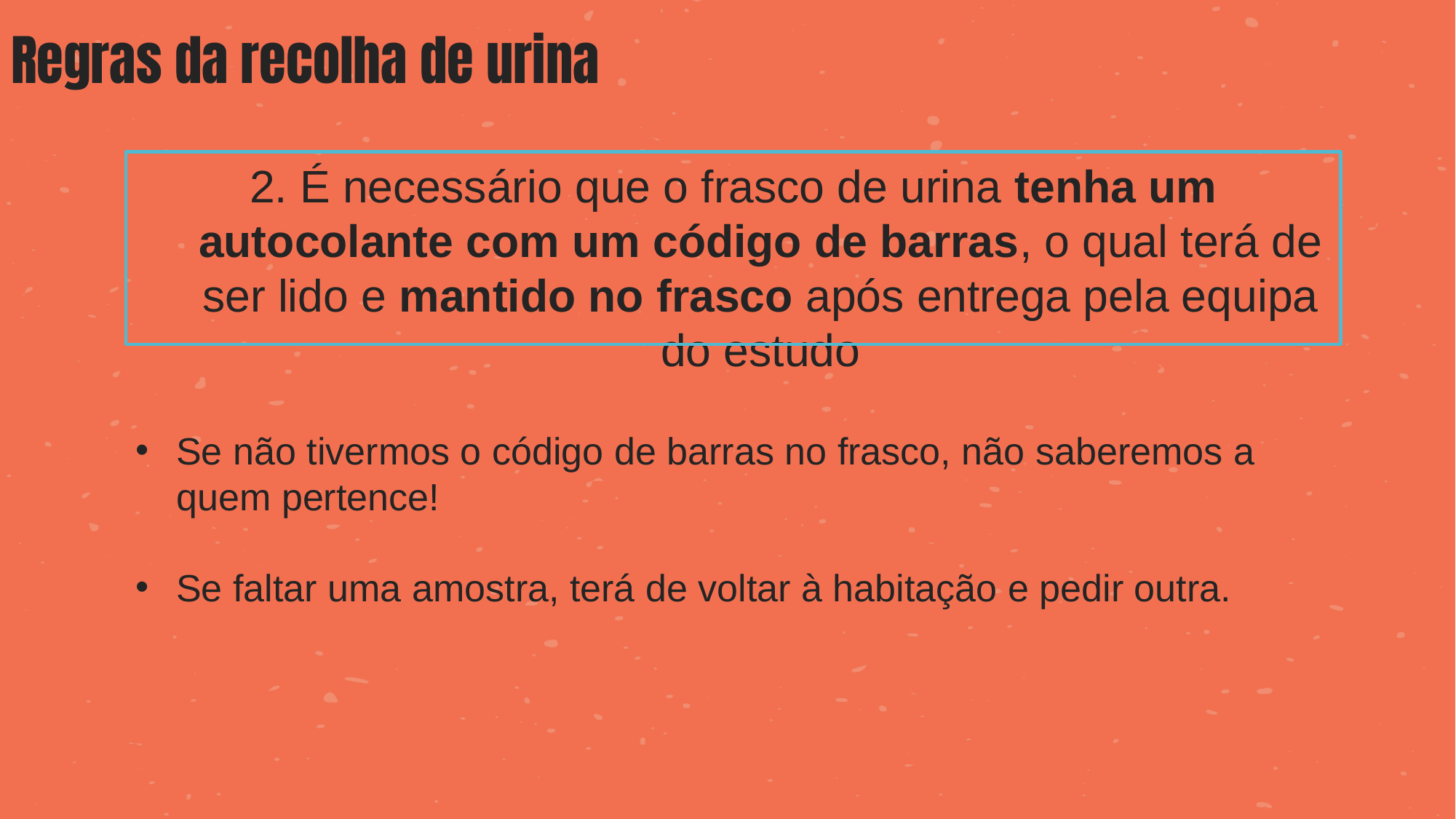

Regras da recolha de urina
2. É necessário que o frasco de urina tenha um autocolante com um código de barras, o qual terá de ser lido e mantido no frasco após entrega pela equipa do estudo

Se não tivermos o código de barras no frasco, não saberemos a quem pertence!

Se faltar uma amostra, terá de voltar à habitação e pedir outra.